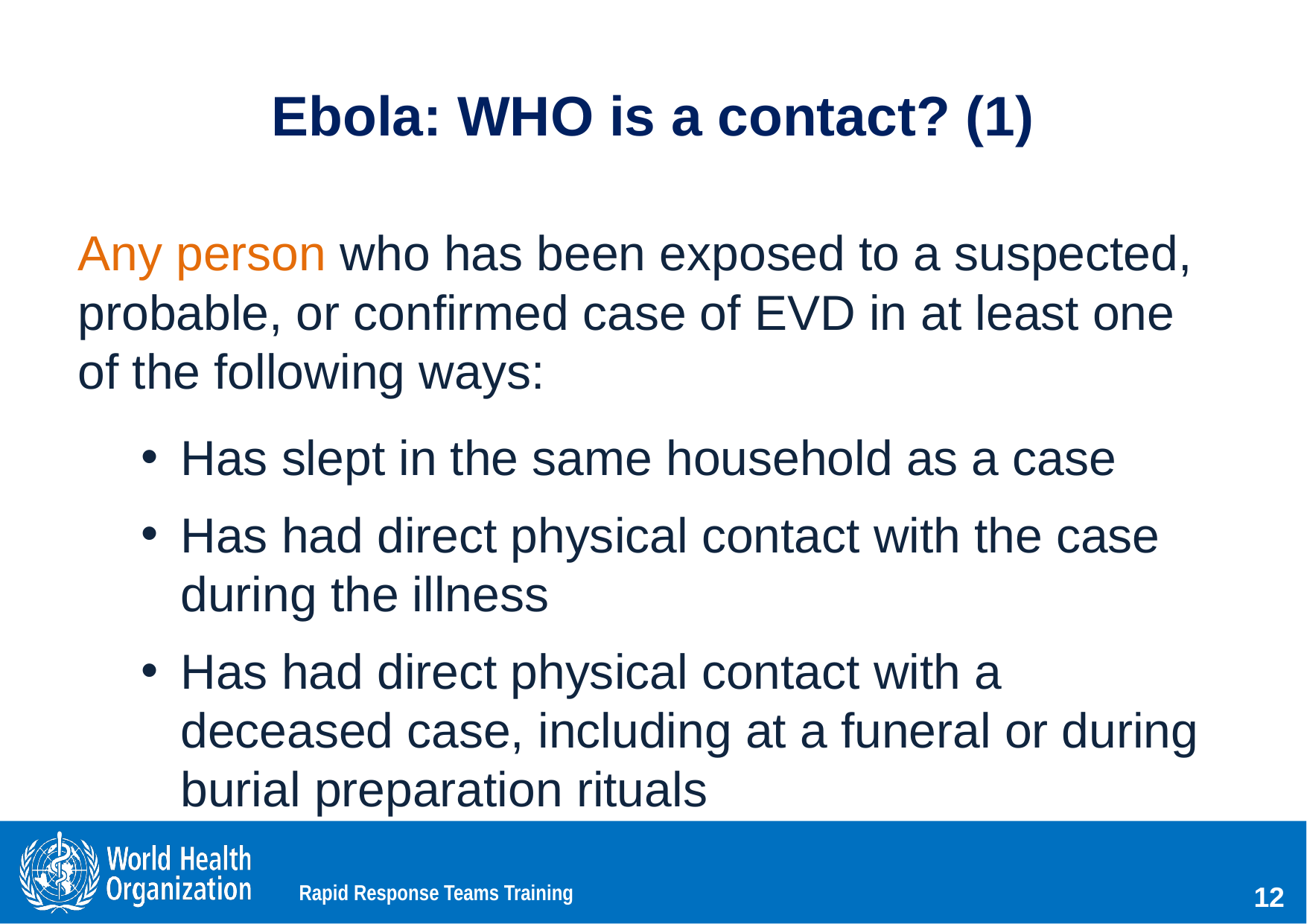

# Ebola: WHO is a contact? (1)
Any person who has been exposed to a suspected, probable, or confirmed case of EVD in at least one of the following ways:
Has slept in the same household as a case
Has had direct physical contact with the case during the illness
Has had direct physical contact with a deceased case, including at a funeral or during burial preparation rituals